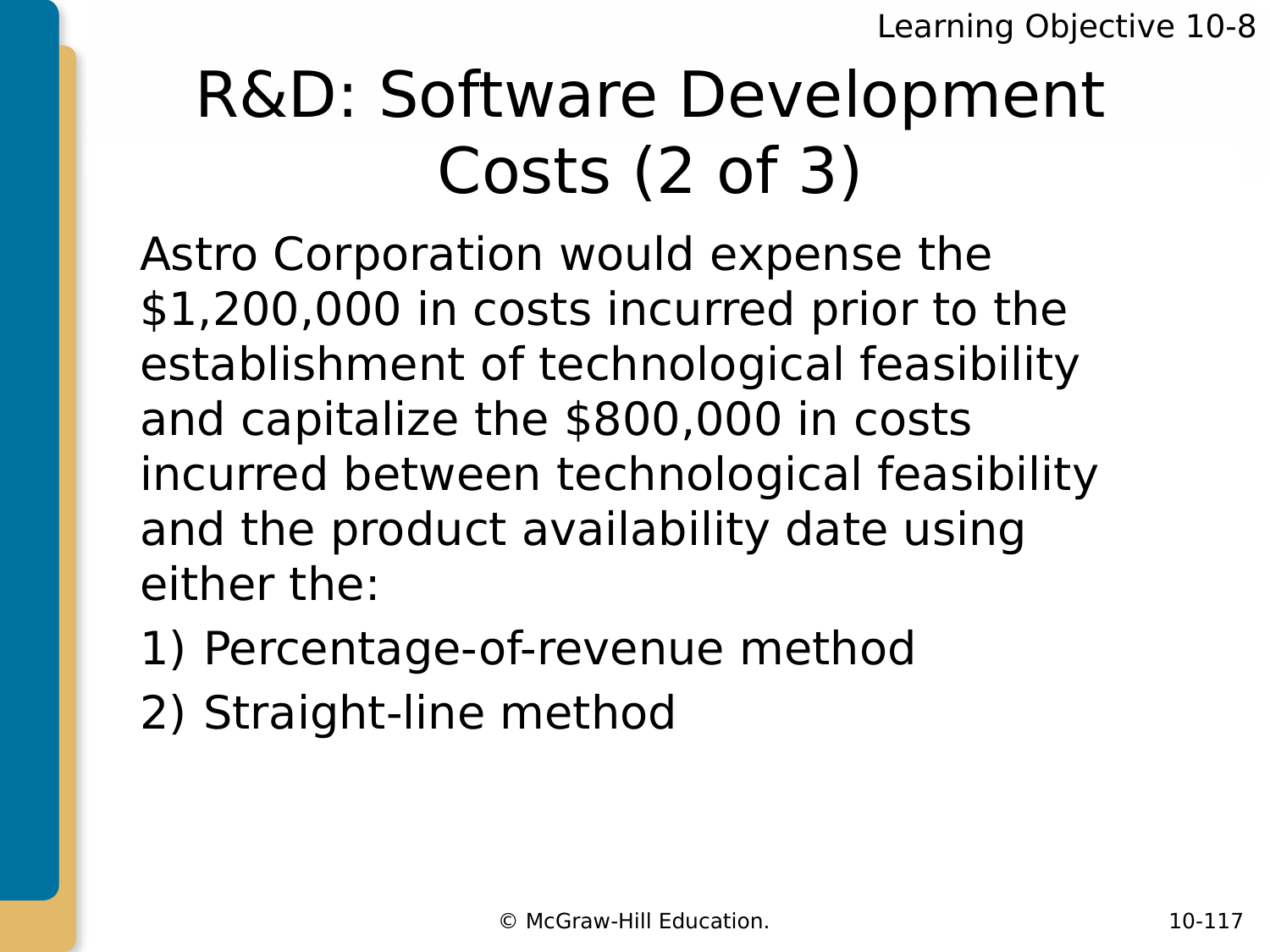

Learning Objective 10-8
# R&D: Software Development Costs (2 of 3)
Astro Corporation would expense the $1,200,000 in costs incurred prior to the establishment of technological feasibility and capitalize the $800,000 in costs incurred between technological feasibility and the product availability date using either the:
Percentage-of-revenue method
Straight-line method